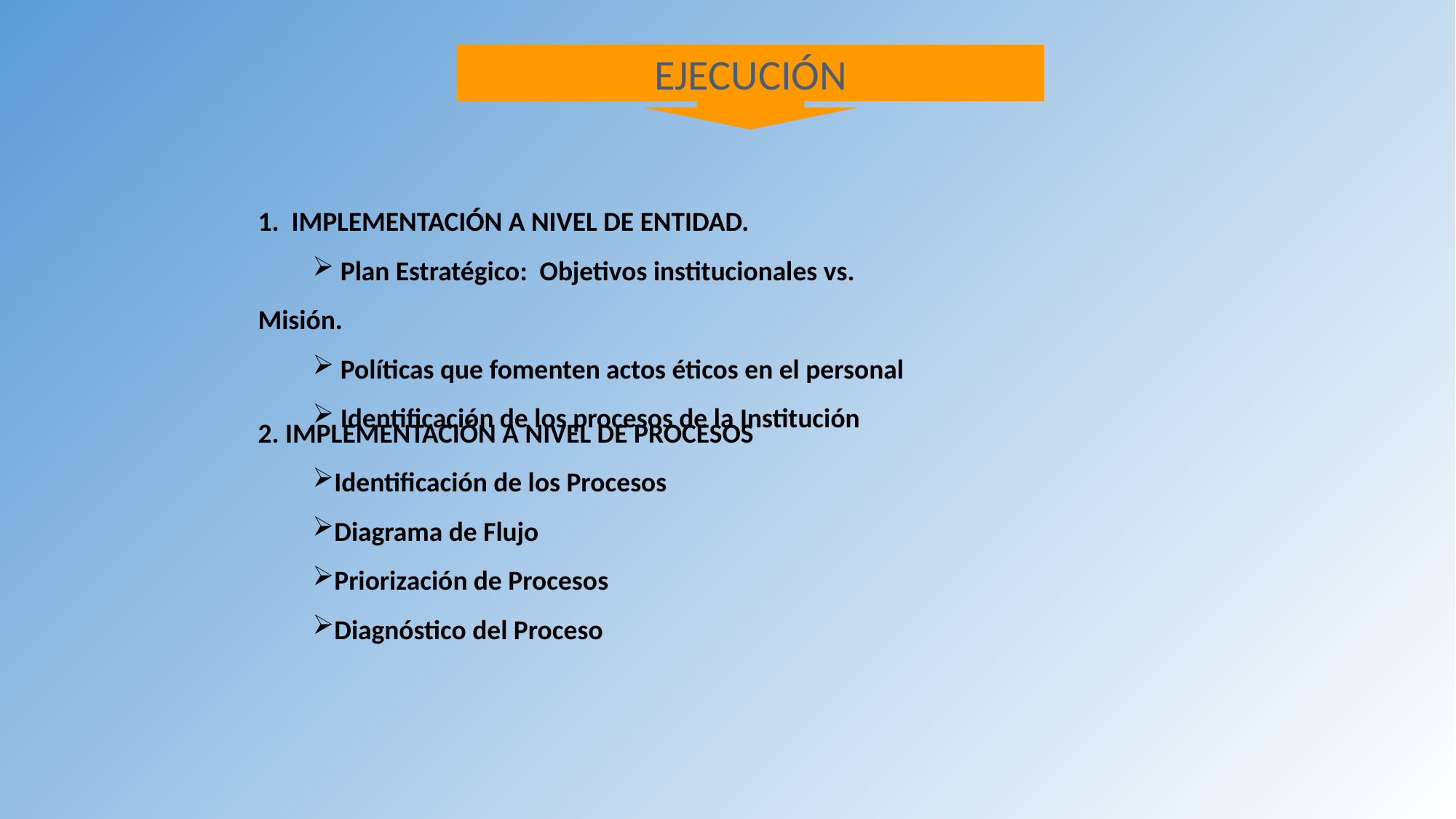

EJECUCIÓN
1.  IMPLEMENTACIÓN A NIVEL DE ENTIDAD.
 Plan Estratégico:  Objetivos institucionales vs. Misión.
 Políticas que fomenten actos éticos en el personal
 Identificación de los procesos de la Institución
2. IMPLEMENTACIÓN A NIVEL DE PROCESOS
Identificación de los Procesos
Diagrama de Flujo
Priorización de Procesos
Diagnóstico del Proceso